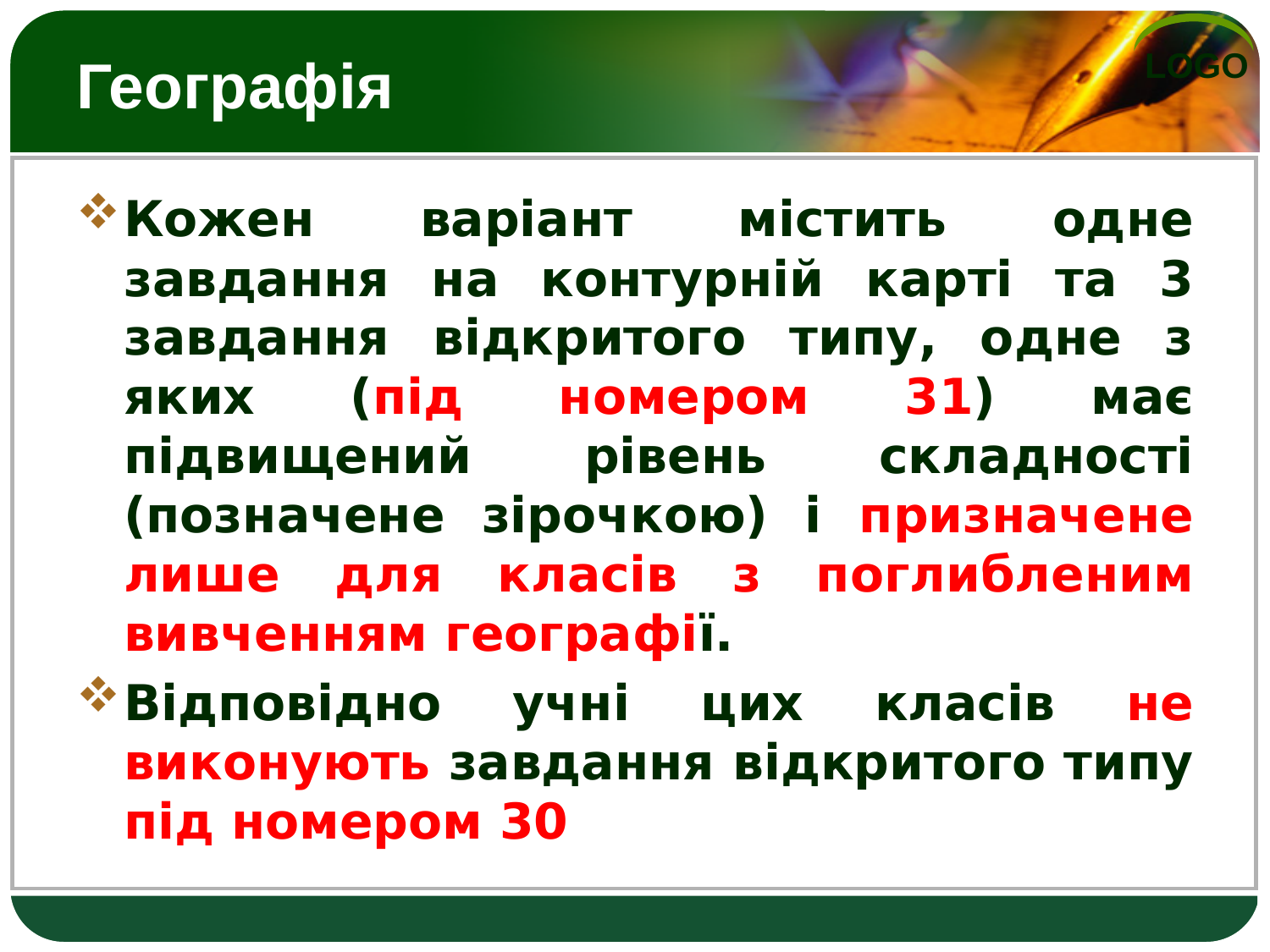

# Географія
Кожен варіант містить одне завдання на контурній карті та 3 завдання відкритого типу, одне з яких (під номером 31) має підвищений рівень складності (позначене зірочкою) і призначене лише для класів з поглибленим вивченням географії.
Відповідно учні цих класів не виконують завдання відкритого типу під номером 30